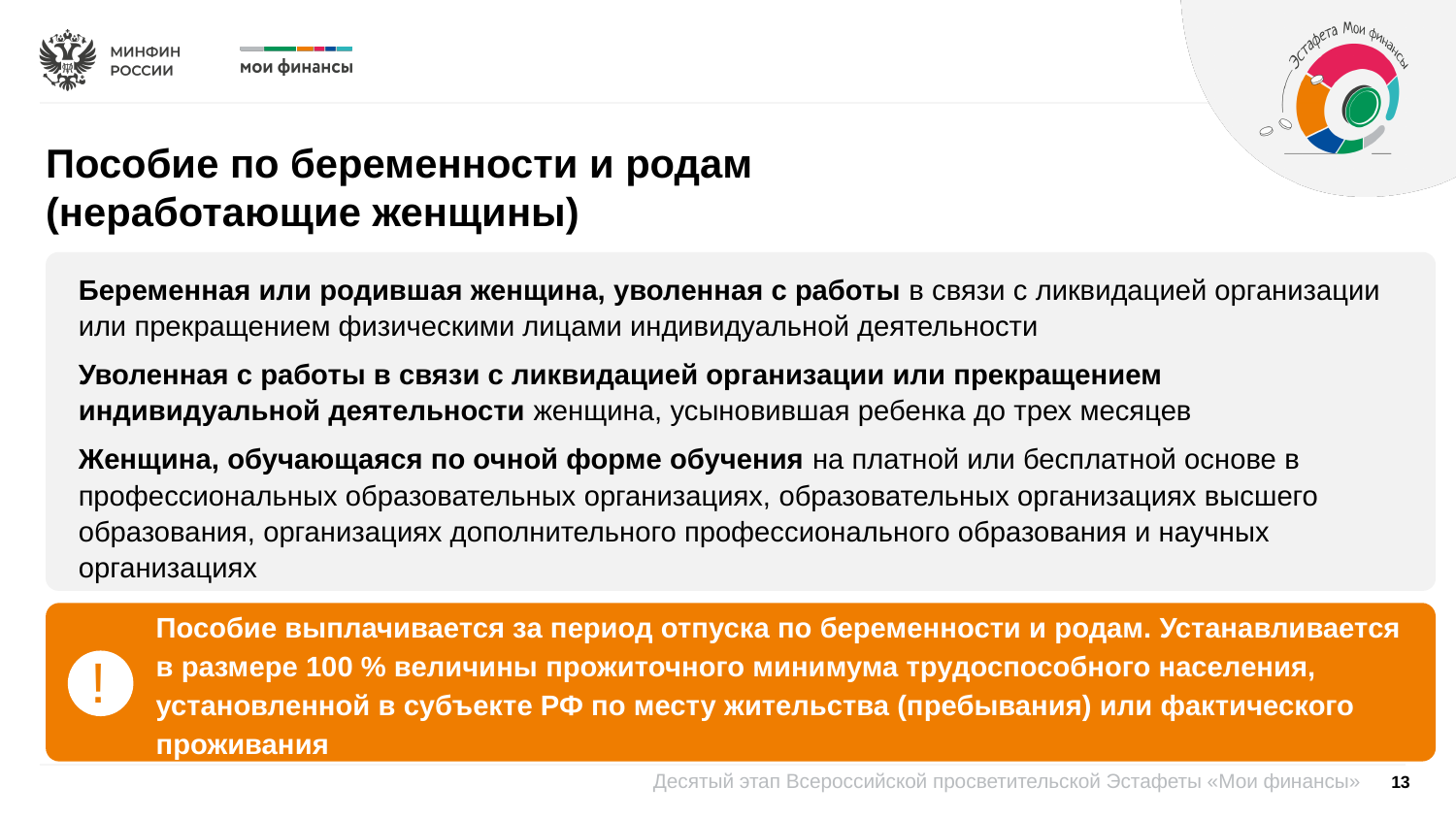

Пособие по беременности и родам
(неработающие женщины)

Беременная или родившая женщина, уволенная с работы в связи с ликвидацией организации или прекращением физическими лицами индивидуальной деятельности
Уволенная с работы в связи с ликвидацией организации или прекращением индивидуальной деятельности женщина, усыновившая ребенка до трех месяцев
Женщина, обучающаяся по очной форме обучения на платной или бесплатной основе в профессиональных образовательных организациях, образовательных организациях высшего образования, организациях дополнительного профессионального образования и научных организациях
Пособие выплачивается за период отпуска по беременности и родам. Устанавливается в размере 100 % величины прожиточного минимума трудоспособного населения, установленной в субъекте РФ по месту жительства (пребывания) или фактического проживания

!

13